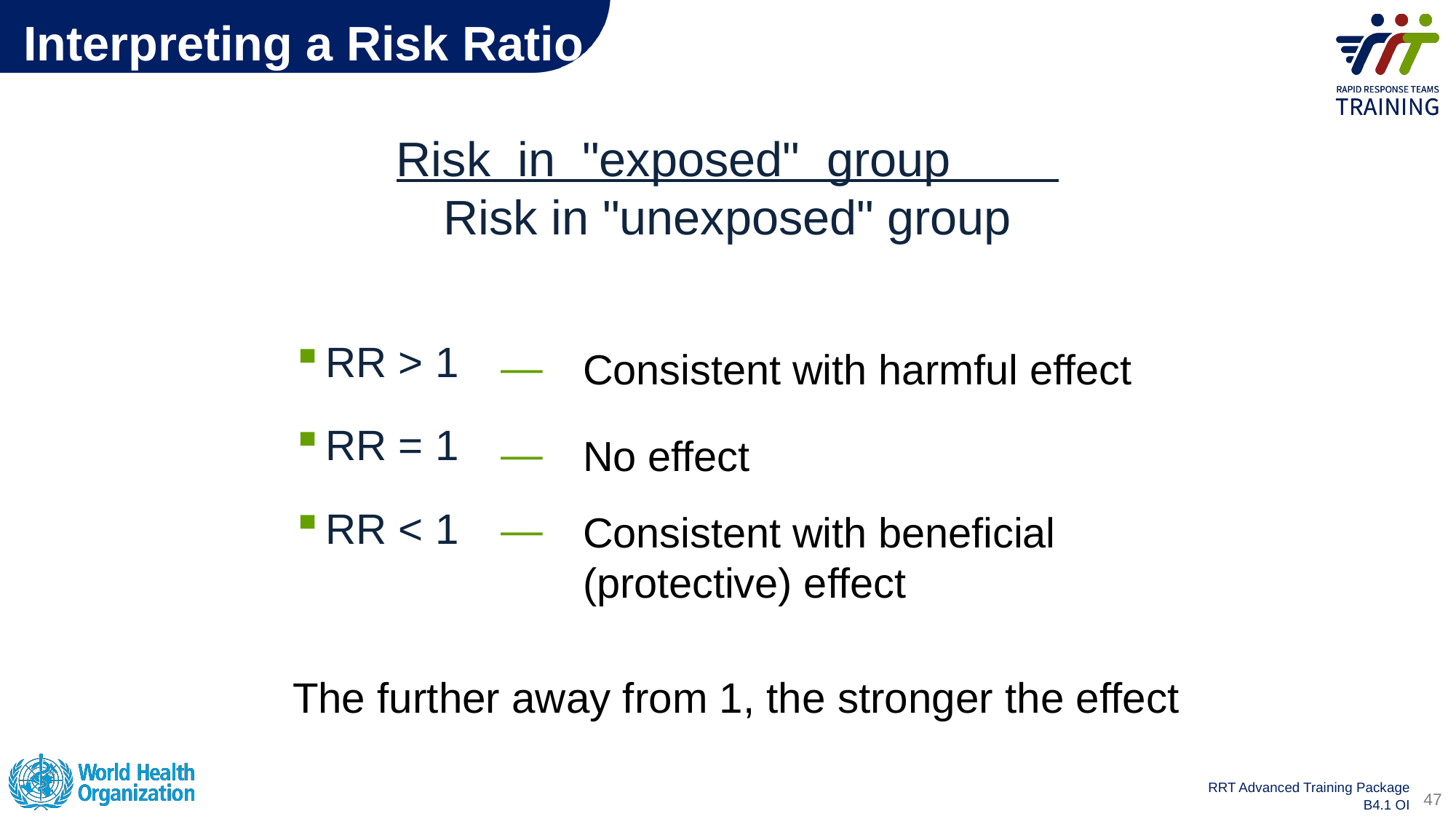

Interpreting a Risk Ratio
Risk  in  "exposed"  group
Risk in "unexposed" group

RR > 1
RR = 1
RR < 1
Consistent with harmful effect
No effect
Consistent with beneficial (protective) effect
The further away from 1, the stronger the effect